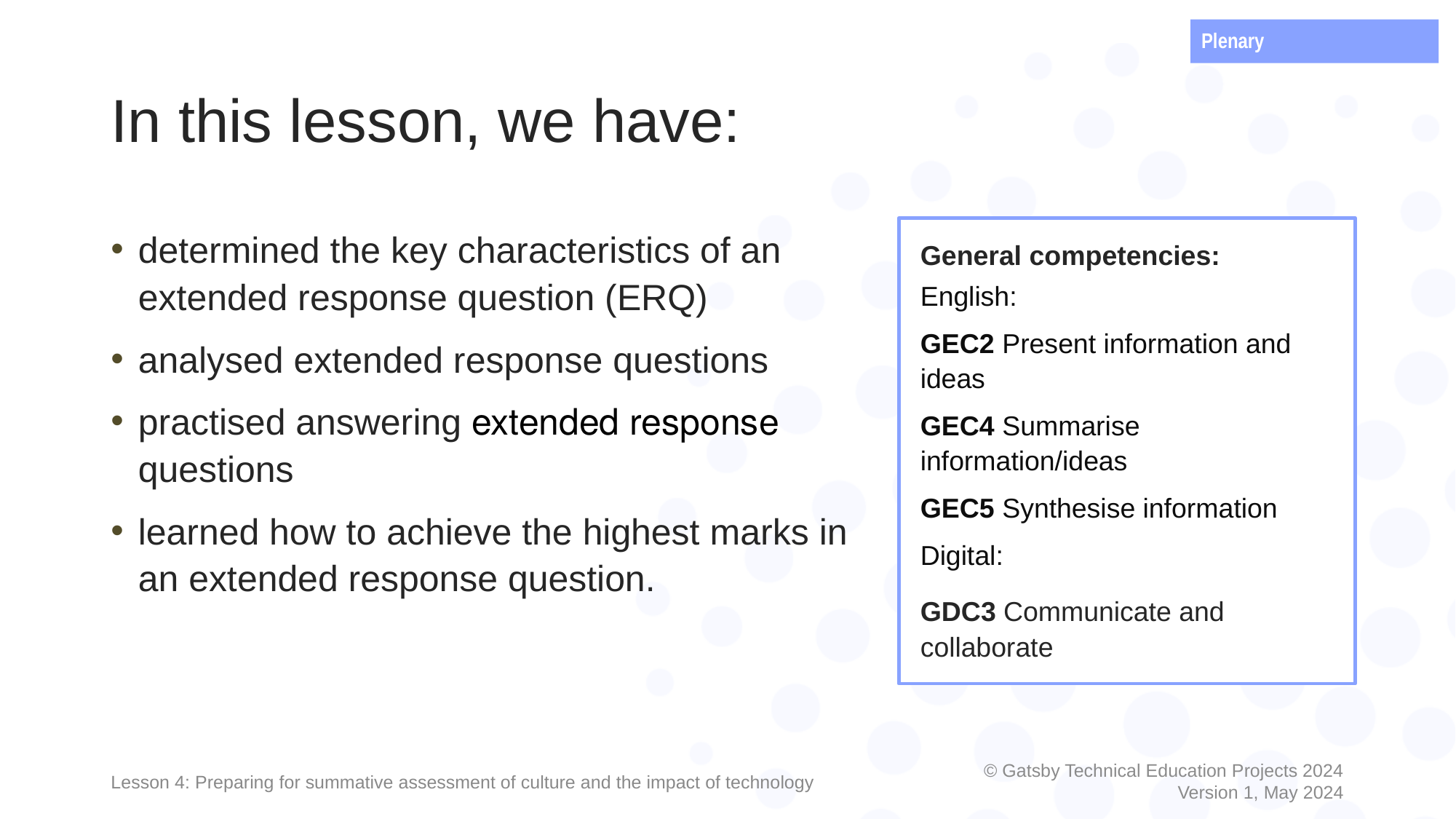

Plenary
# In this lesson, we have:
determined the key characteristics of an extended response question (ERQ)
analysed extended response questions
practised answering extended response questions
learned how to achieve the highest marks in an extended response question.
General competencies:
English:
GEC2 Present information and ideas
GEC4 Summarise information/ideas
GEC5 Synthesise information
Digital:
GDC3 Communicate and collaborate
Lesson 4: Preparing for summative assessment of culture and the impact of technology